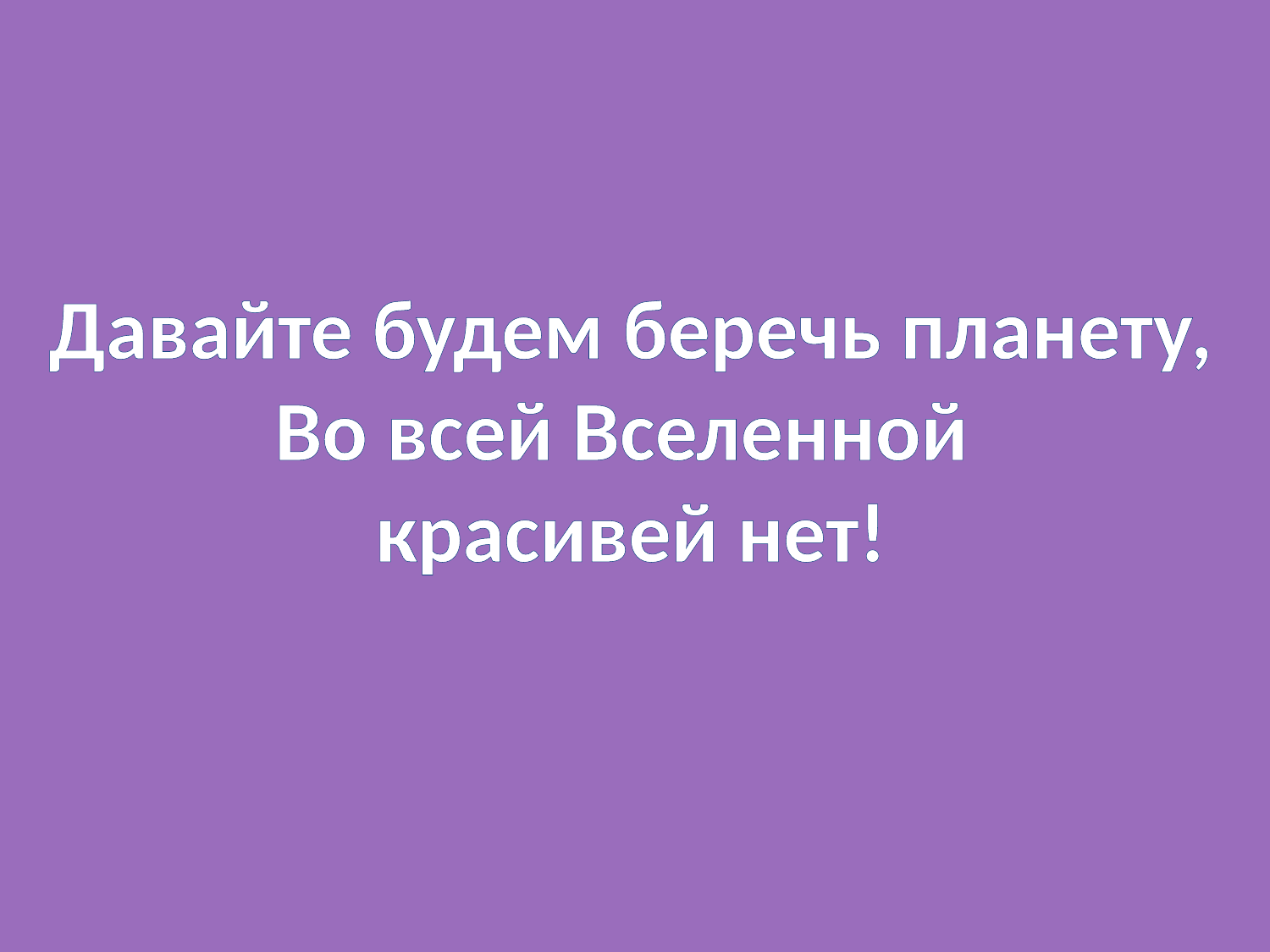

Давайте будем беречь планету,
Во всей Вселенной
красивей нет!